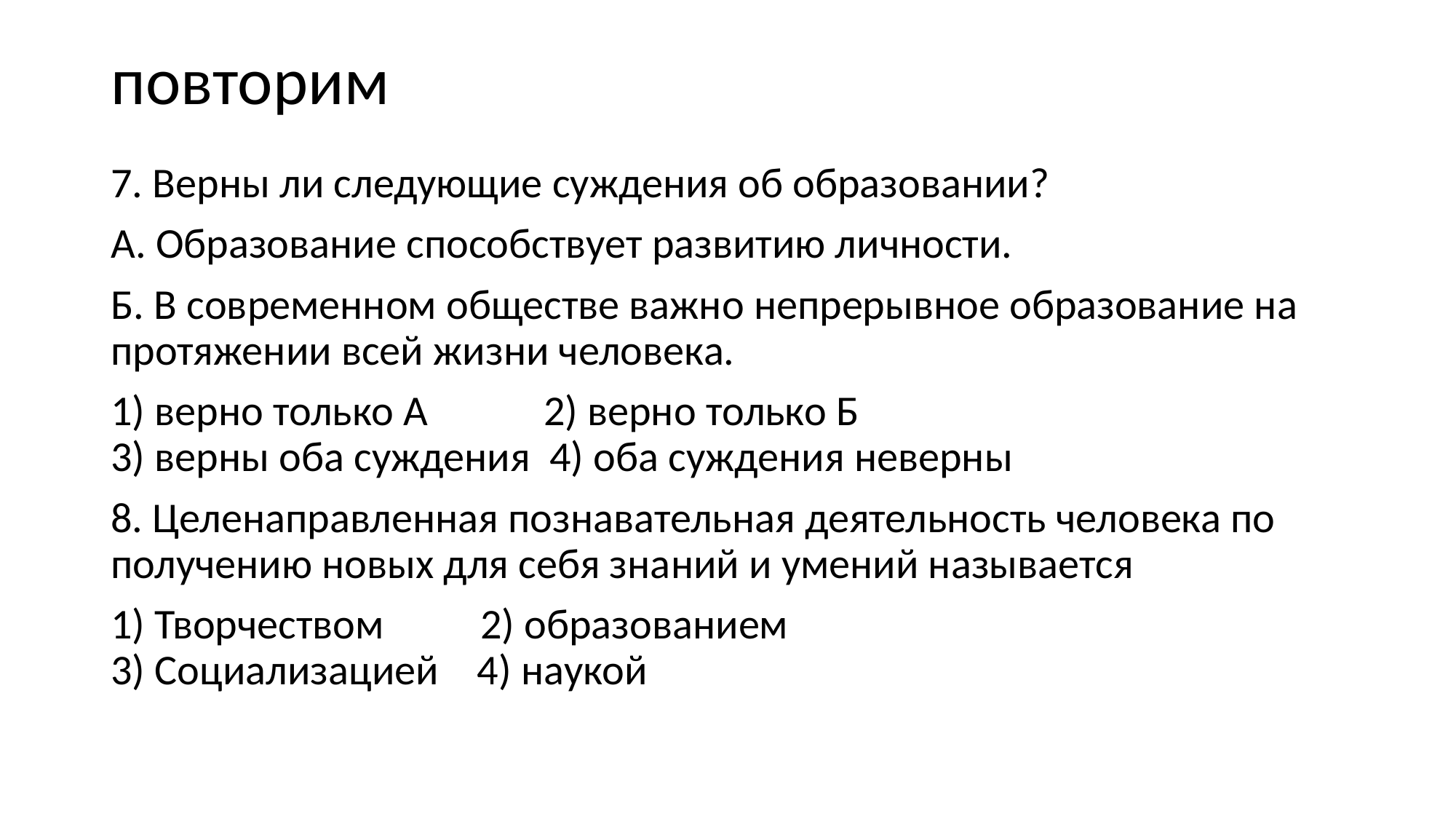

# повторим
7. Верны ли следующие суждения об образовании?
А. Образование способствует развитию личности.
Б. В современном обществе важно непрерывное образование на протяжении всей жизни человека.
1) верно только А            2) верно только Б
3) верны оба суждения  4) оба суждения неверны
8. Целенаправленная познавательная деятельность человека по получению новых для себя знаний и умений называется
1) Творчеством          2) образованием
3) Социализацией    4) наукой